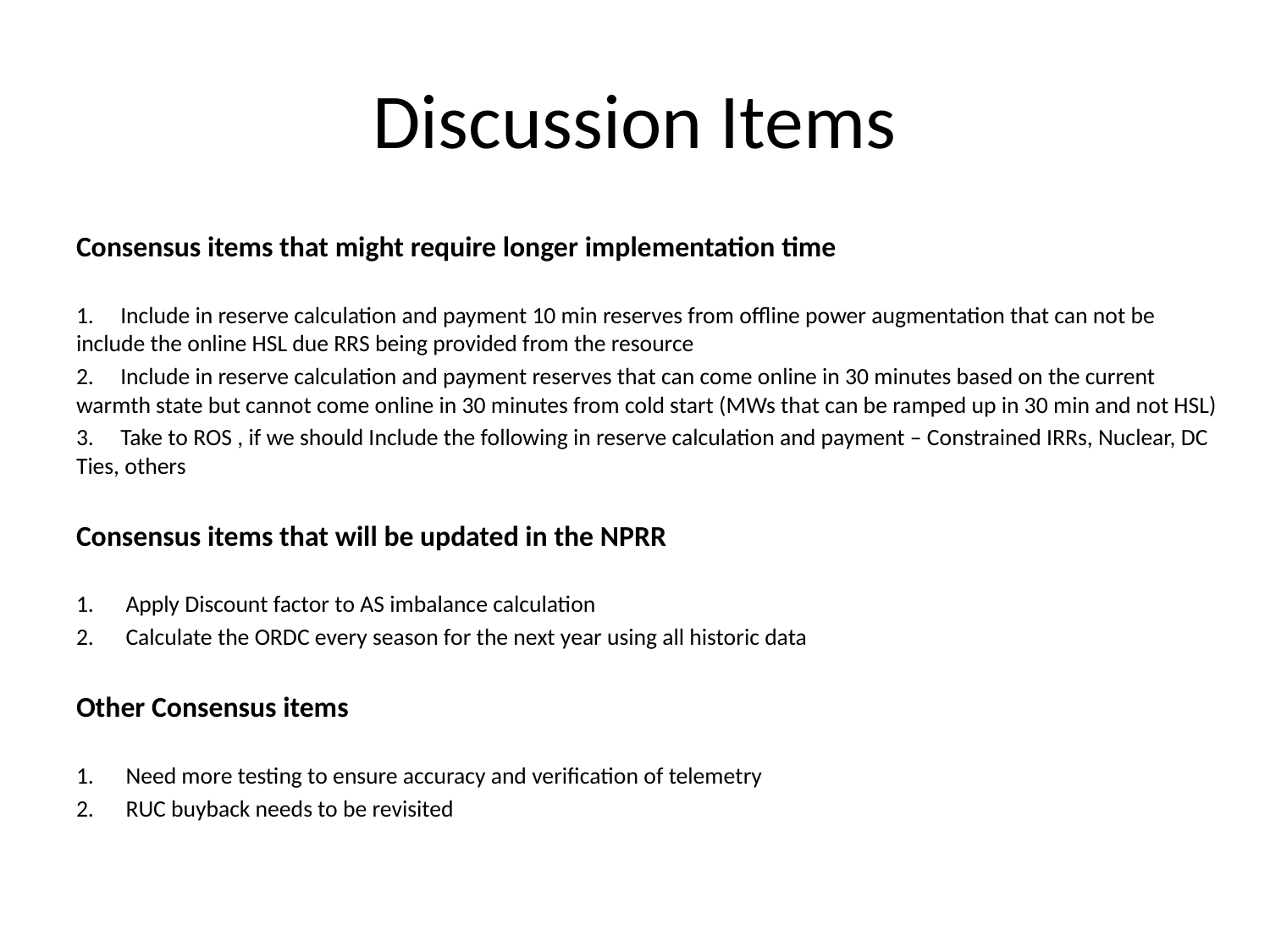

# Discussion Items
Consensus items that might require longer implementation time

1.     Include in reserve calculation and payment 10 min reserves from offline power augmentation that can not be include the online HSL due RRS being provided from the resource
2.     Include in reserve calculation and payment reserves that can come online in 30 minutes based on the current warmth state but cannot come online in 30 minutes from cold start (MWs that can be ramped up in 30 min and not HSL)
3.     Take to ROS , if we should Include the following in reserve calculation and payment – Constrained IRRs, Nuclear, DC Ties, others

Consensus items that will be updated in the NPRR

1.      Apply Discount factor to AS imbalance calculation
2.      Calculate the ORDC every season for the next year using all historic data

Other Consensus items

1.      Need more testing to ensure accuracy and verification of telemetry
2.      RUC buyback needs to be revisited